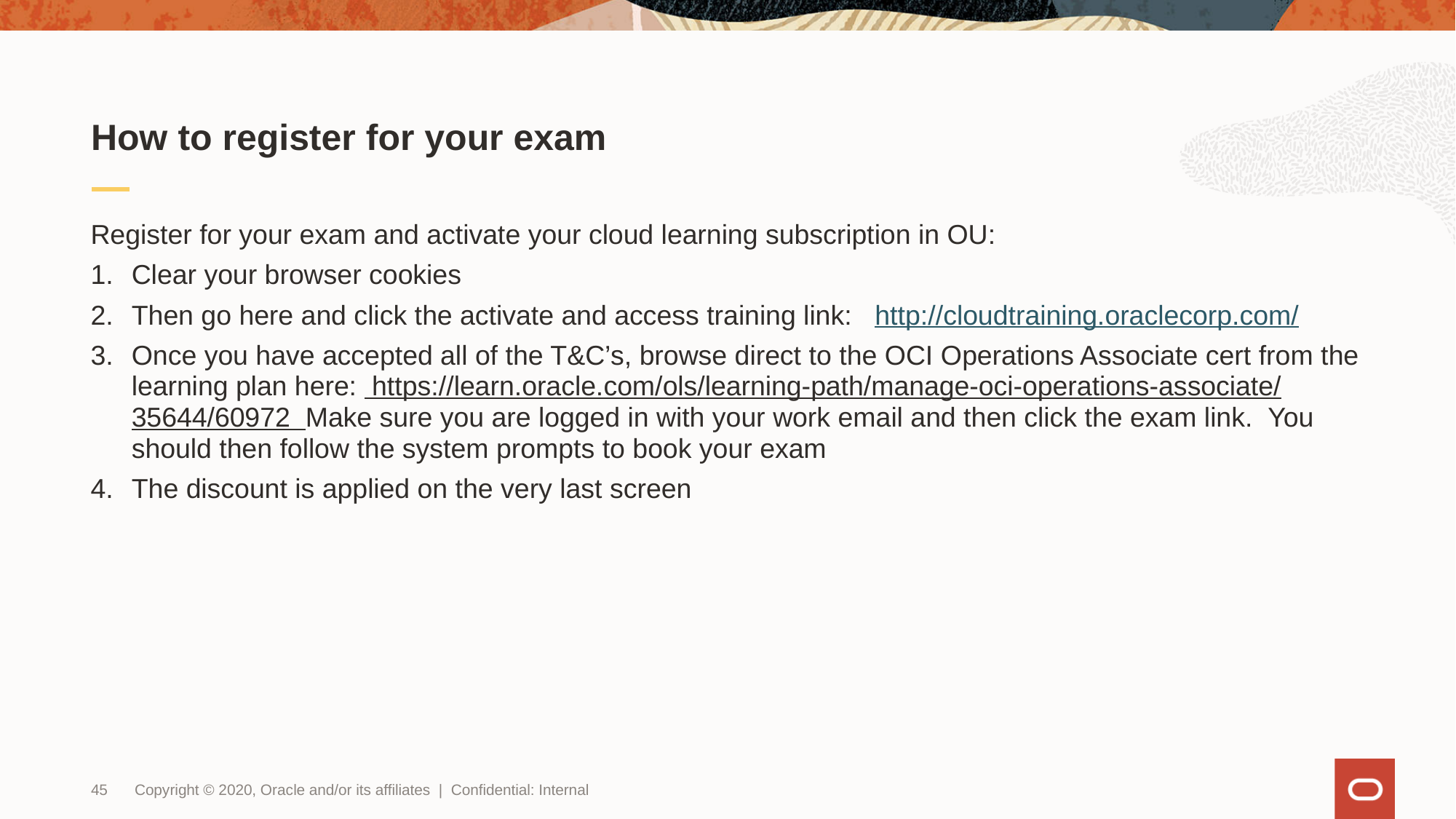

# How to register for your exam
Register for your exam and activate your cloud learning subscription in OU:
Clear your browser cookies
Then go here and click the activate and access training link:   http://cloudtraining.oraclecorp.com/
Once you have accepted all of the T&C’s, browse direct to the OCI Operations Associate cert from the learning plan here:  https://learn.oracle.com/ols/learning-path/manage-oci-operations-associate/35644/60972  Make sure you are logged in with your work email and then click the exam link.  You should then follow the system prompts to book your exam
The discount is applied on the very last screen
45
Copyright © 2020, Oracle and/or its affiliates  |  Confidential: Internal